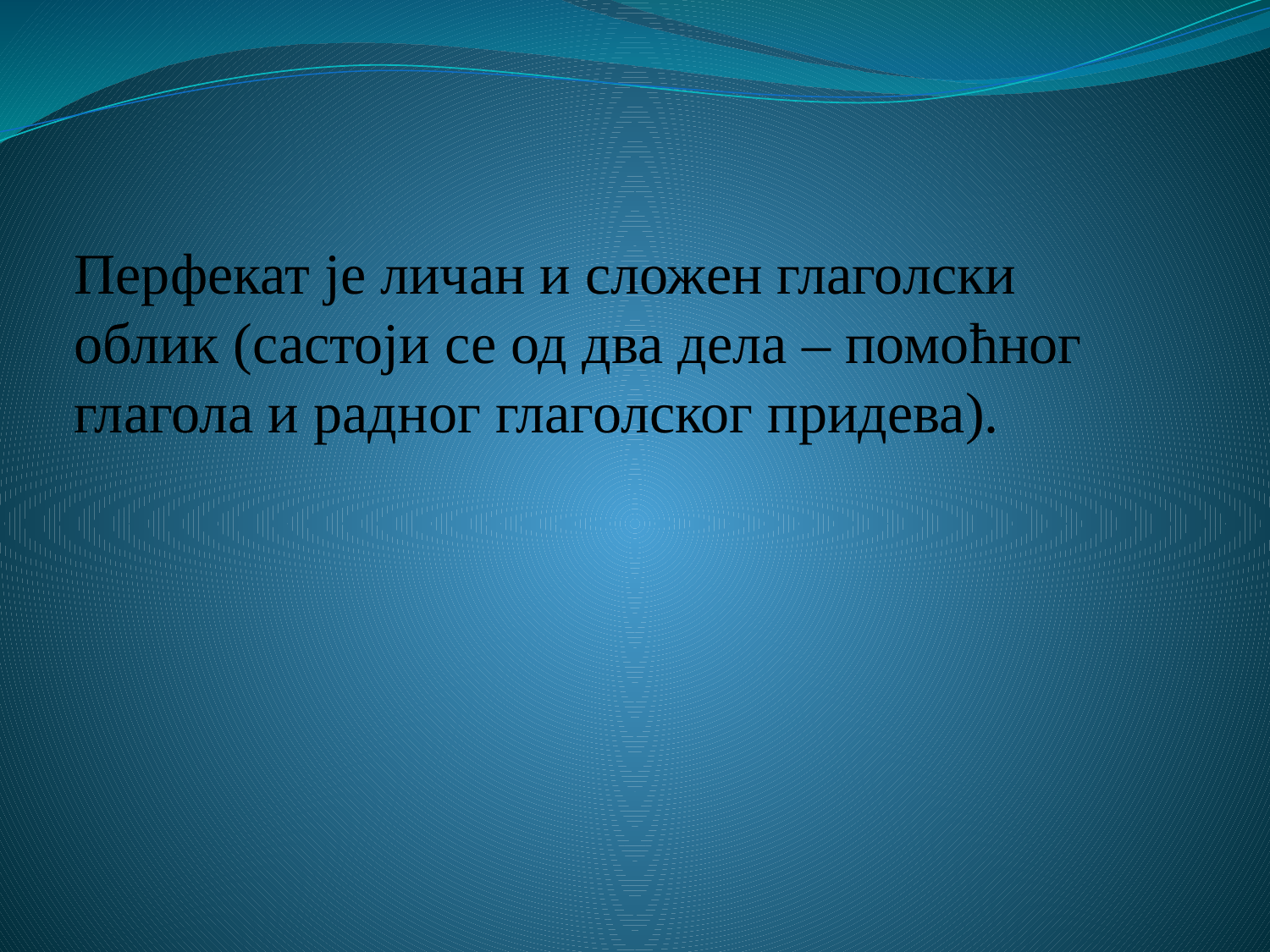

# Перфекат је личан и сложен глаголски облик (састоји се од два дела – помоћног глагола и радног глаголског придева).